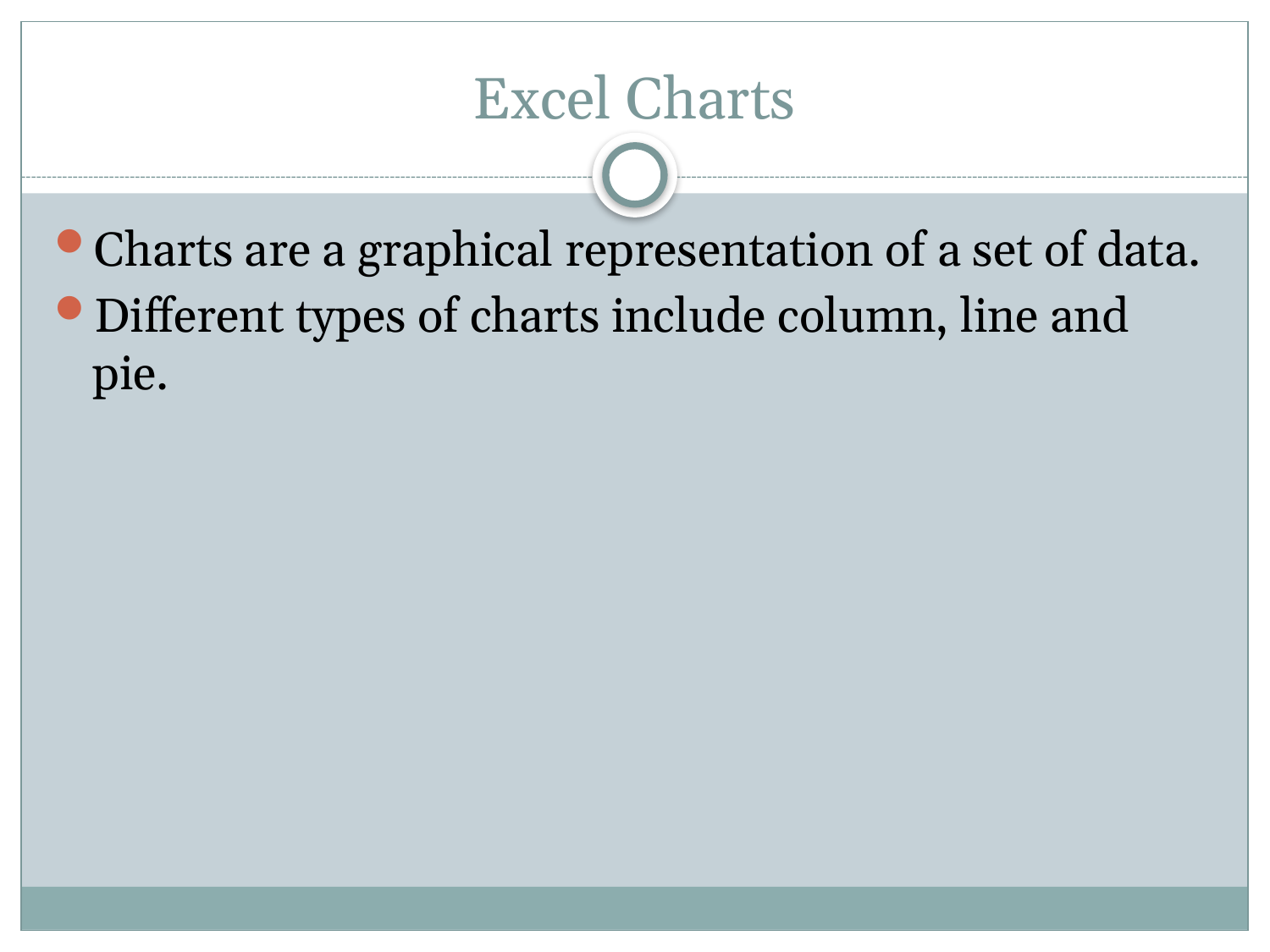

# Excel Charts
Charts are a graphical representation of a set of data.
Different types of charts include column, line and pie.